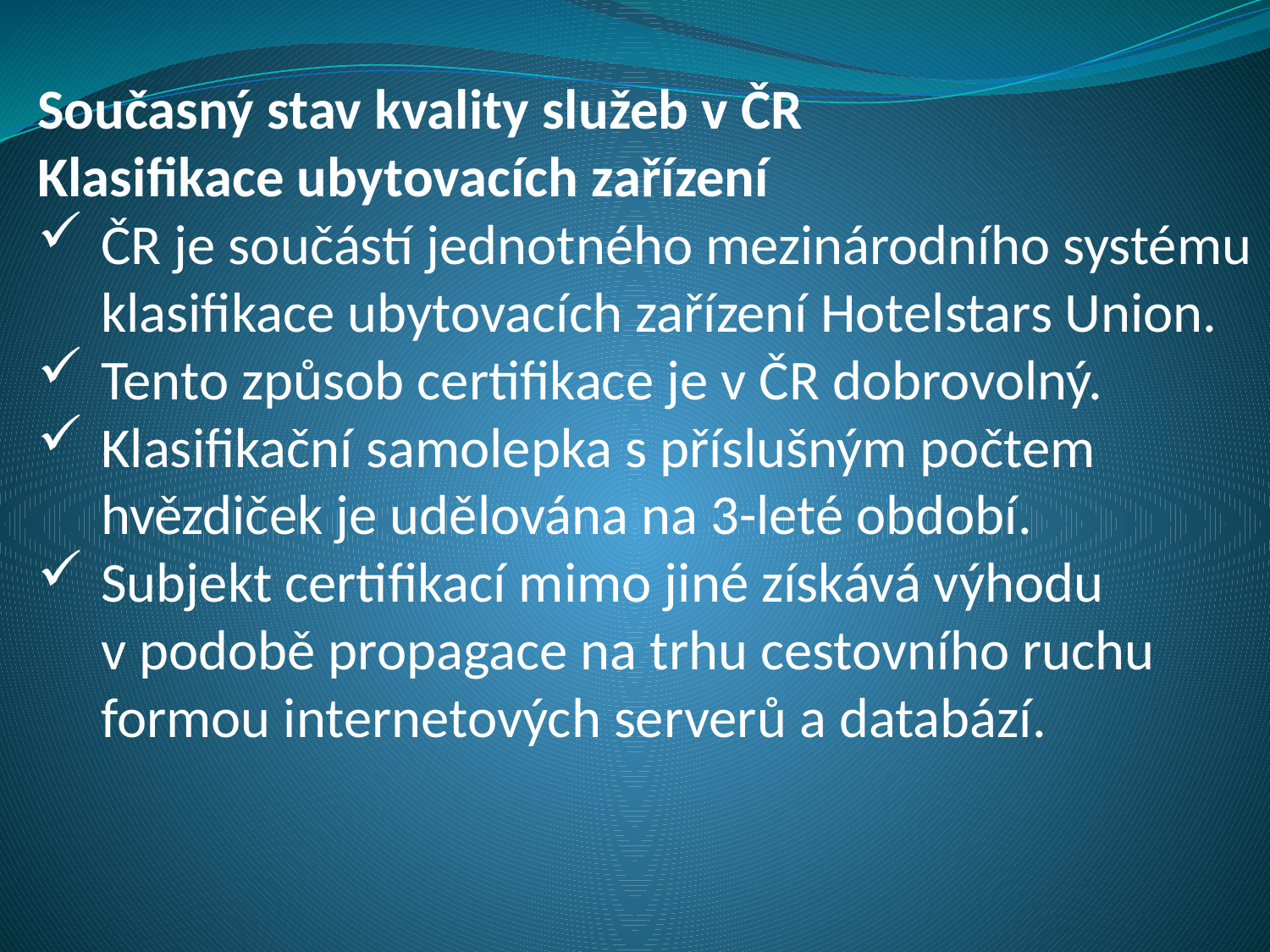

Současný stav kvality služeb v ČR
Klasifikace ubytovacích zařízení
ČR je součástí jednotného mezinárodního systému klasifikace ubytovacích zařízení Hotelstars Union.
Tento způsob certifikace je v ČR dobrovolný.
Klasifikační samolepka s příslušným počtem hvězdiček je udělována na 3-leté období.
Subjekt certifikací mimo jiné získává výhodu
v podobě propagace na trhu cestovního ruchu formou internetových serverů a databází.